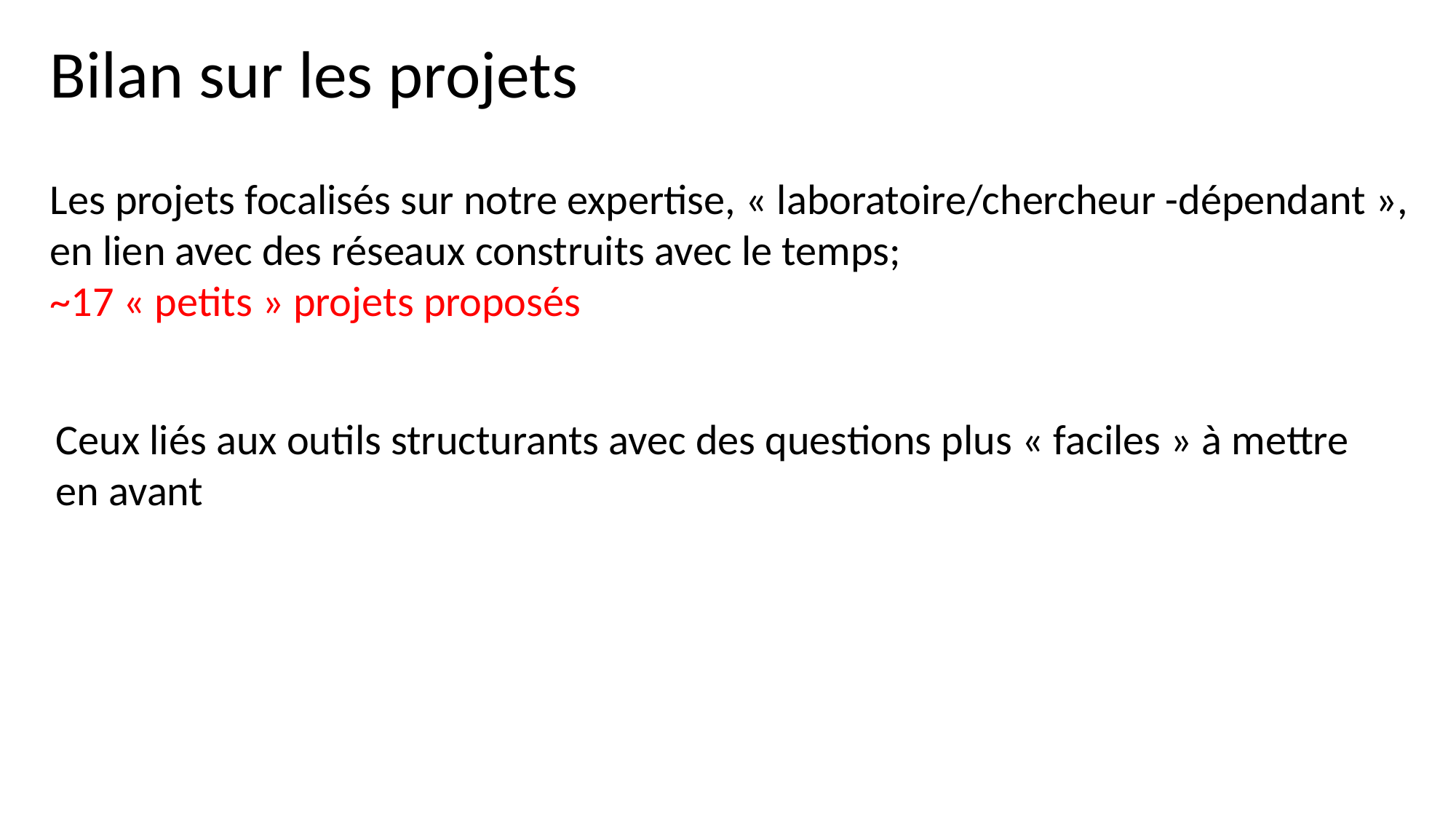

Bilan sur les projets
Les projets focalisés sur notre expertise, « laboratoire/chercheur -dépendant », en lien avec des réseaux construits avec le temps;
~17 « petits » projets proposés

Ceux liés aux outils structurants avec des questions plus « faciles » à mettre en avant